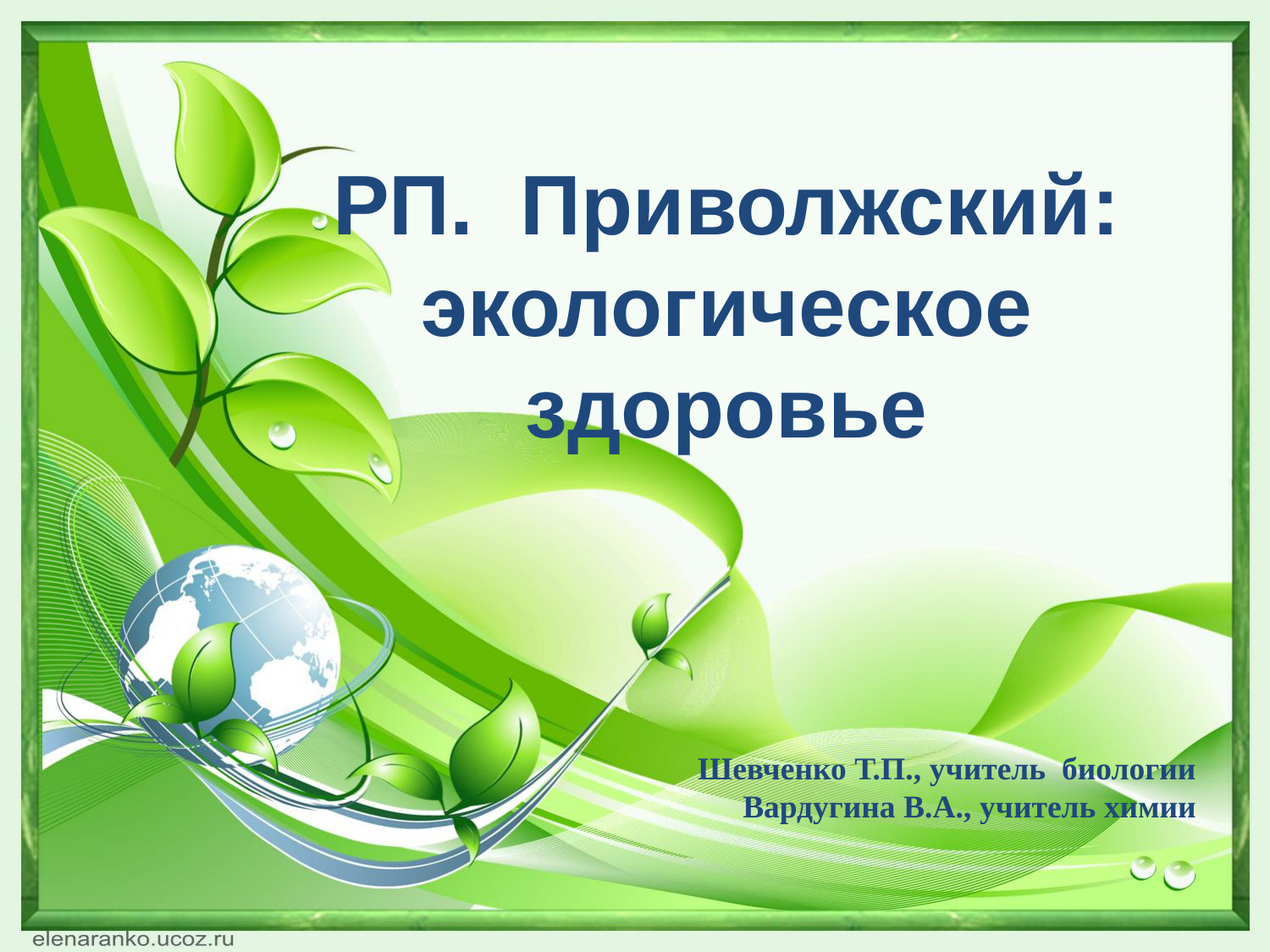

РП.  Приволжский: экологическое здоровье
Шевченко Т.П., учитель  биологии
Вардугина В.А., учитель химии